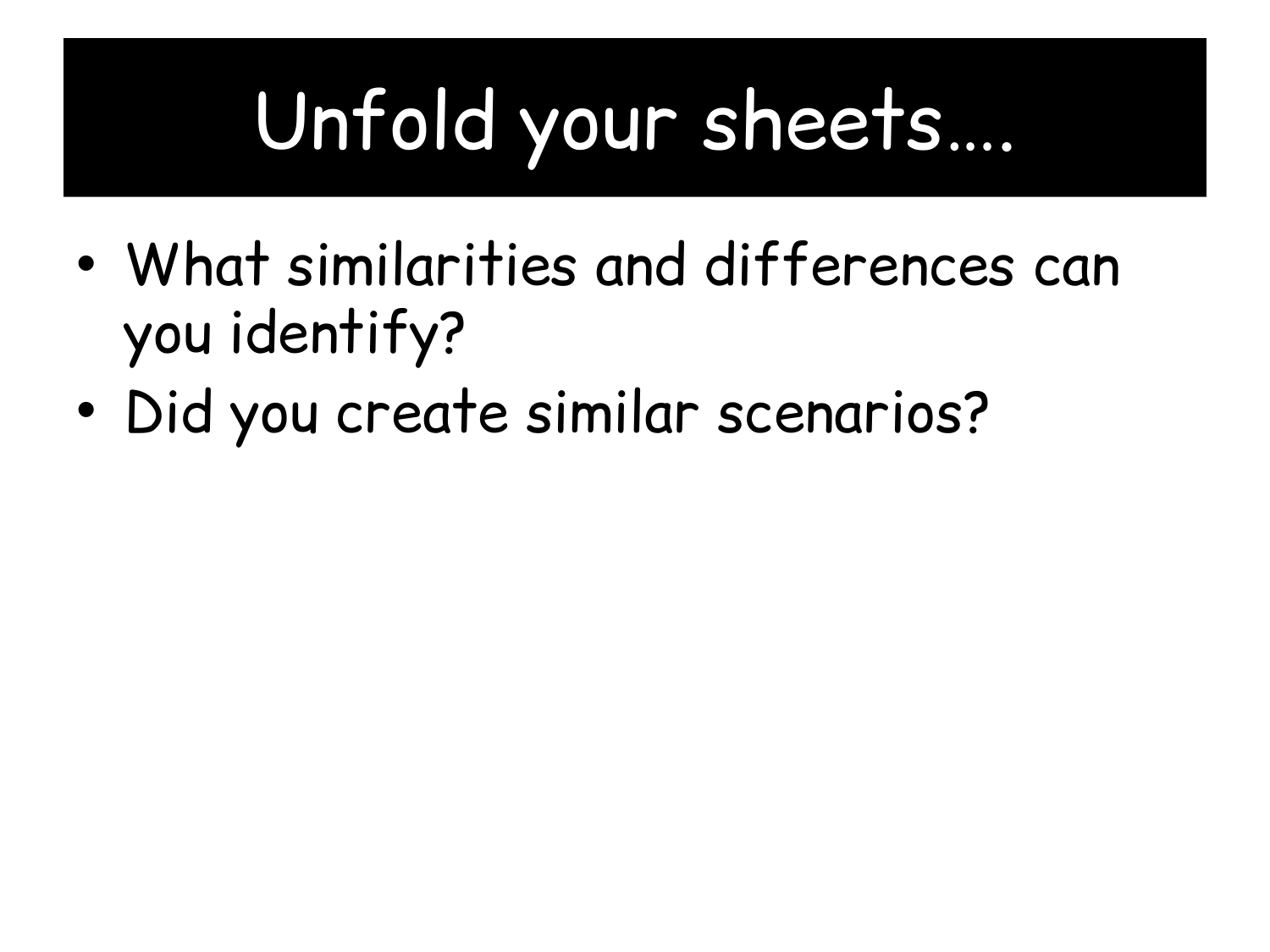

# Unfold your sheets….
What similarities and differences can you identify?
Did you create similar scenarios?